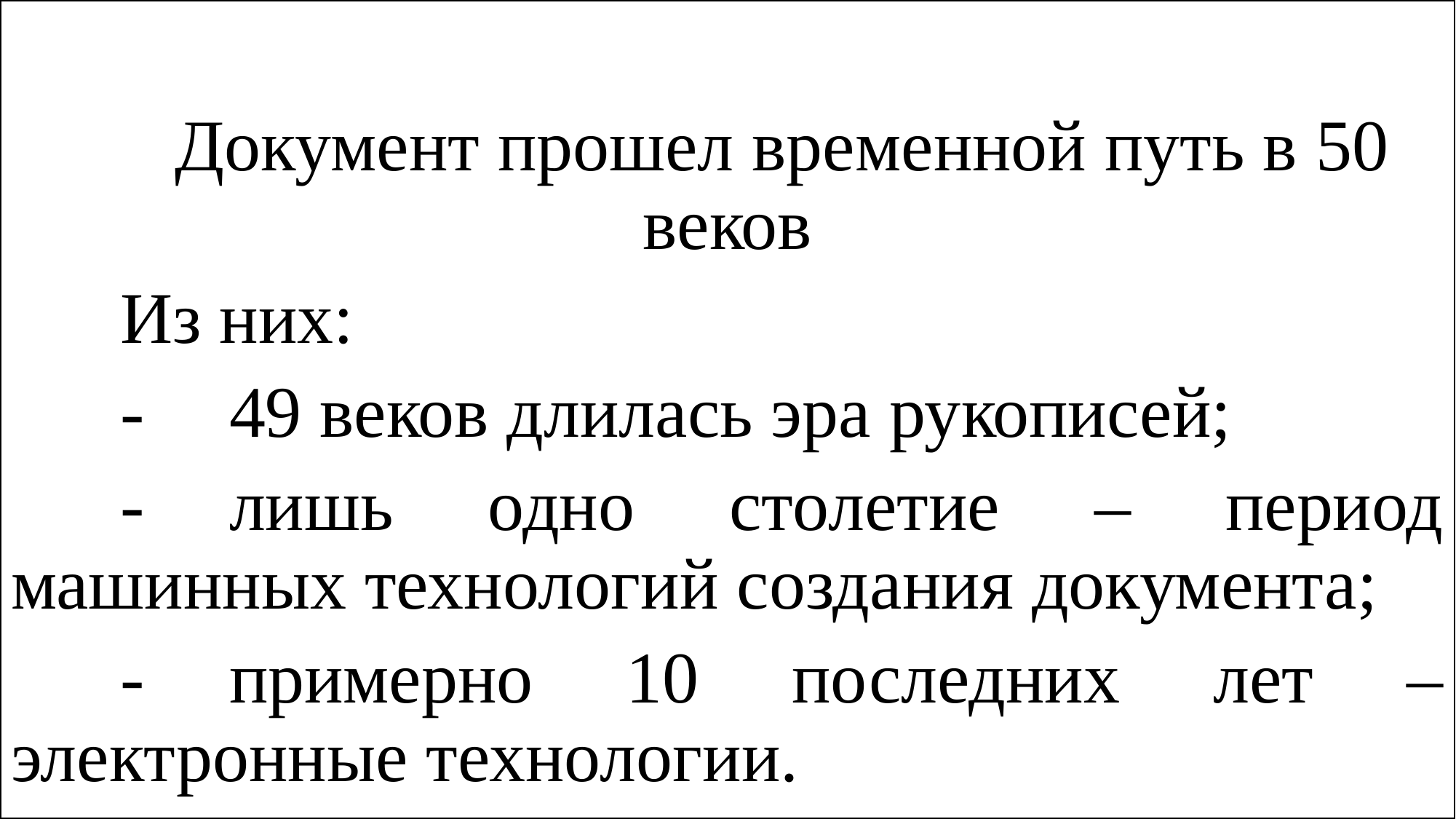

Документ прошел временной путь в 50 веков
	Из них:
	-	49 веков длилась эра рукописей;
	-	лишь одно столетие – период машинных технологий создания документа;
	-	примерно 10 последних лет – электронные технологии.